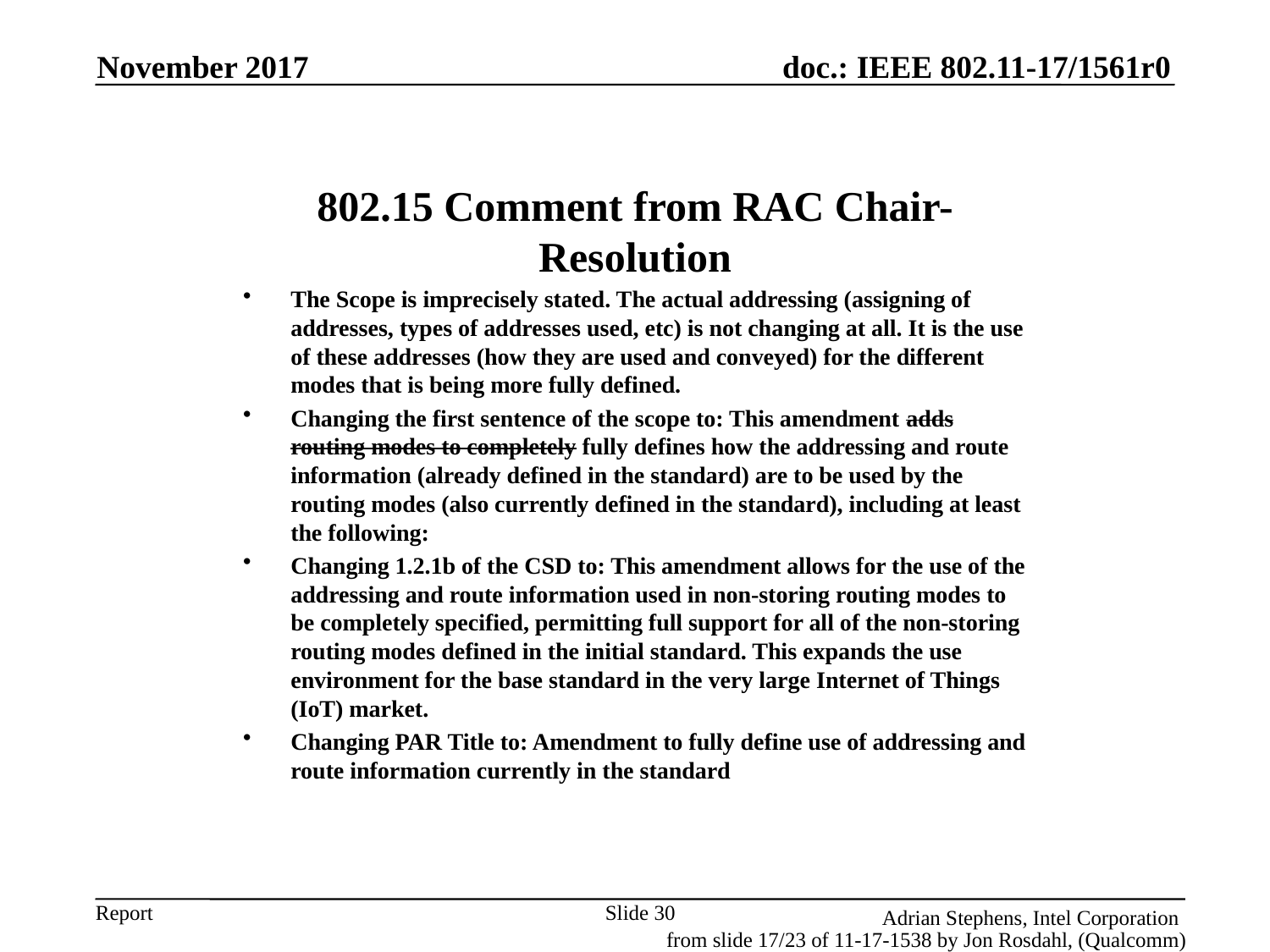

November 2017
# 802.15 Comment from RAC Chair-Resolution
The Scope is imprecisely stated. The actual addressing (assigning of addresses, types of addresses used, etc) is not changing at all. It is the use of these addresses (how they are used and conveyed) for the different modes that is being more fully defined.
Changing the first sentence of the scope to: This amendment adds routing modes to completely fully defines how the addressing and route information (already defined in the standard) are to be used by the routing modes (also currently defined in the standard), including at least the following:
Changing 1.2.1b of the CSD to: This amendment allows for the use of the addressing and route information used in non-storing routing modes to be completely specified, permitting full support for all of the non-storing routing modes defined in the initial standard. This expands the use environment for the base standard in the very large Internet of Things (IoT) market.
Changing PAR Title to: Amendment to fully define use of addressing and route information currently in the standard

Slide 30
Adrian Stephens, Intel Corporation
from slide 17/23 of 11-17-1538 by Jon Rosdahl, (Qualcomm)